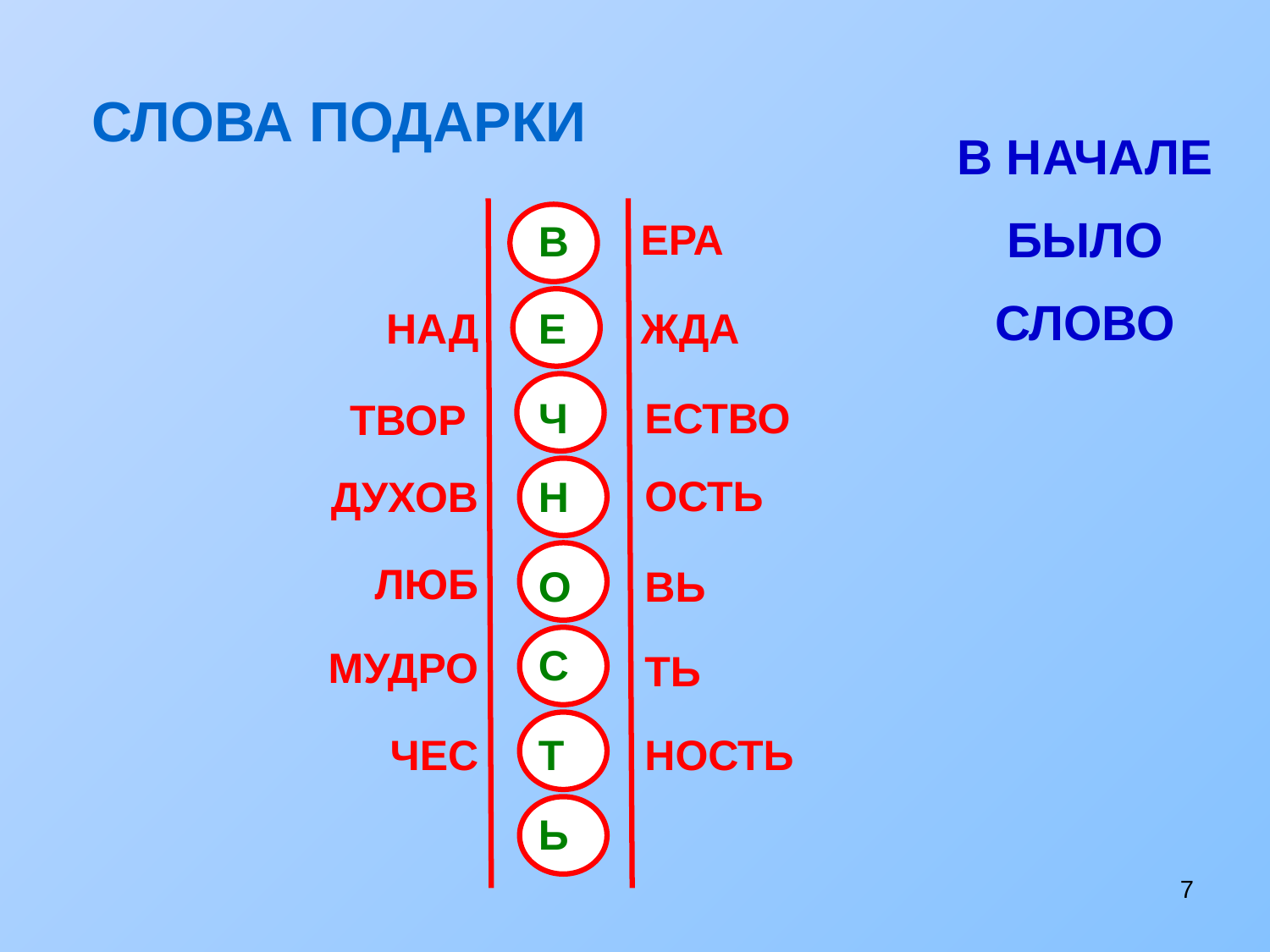

СЛОВА ПОДАРКИ
# В НАЧАЛЕ БЫЛО СЛОВО

ЕРА

НАД
ЖДА

ЕСТВО

ОСТЬ
ДУХОВ

ЛЮБ
ВЬ

МУДРО
ТЬ

ЧЕС
НОСТЬ

В
Е
Ч
ТВОР
Н
О
С
Т
Ь
7